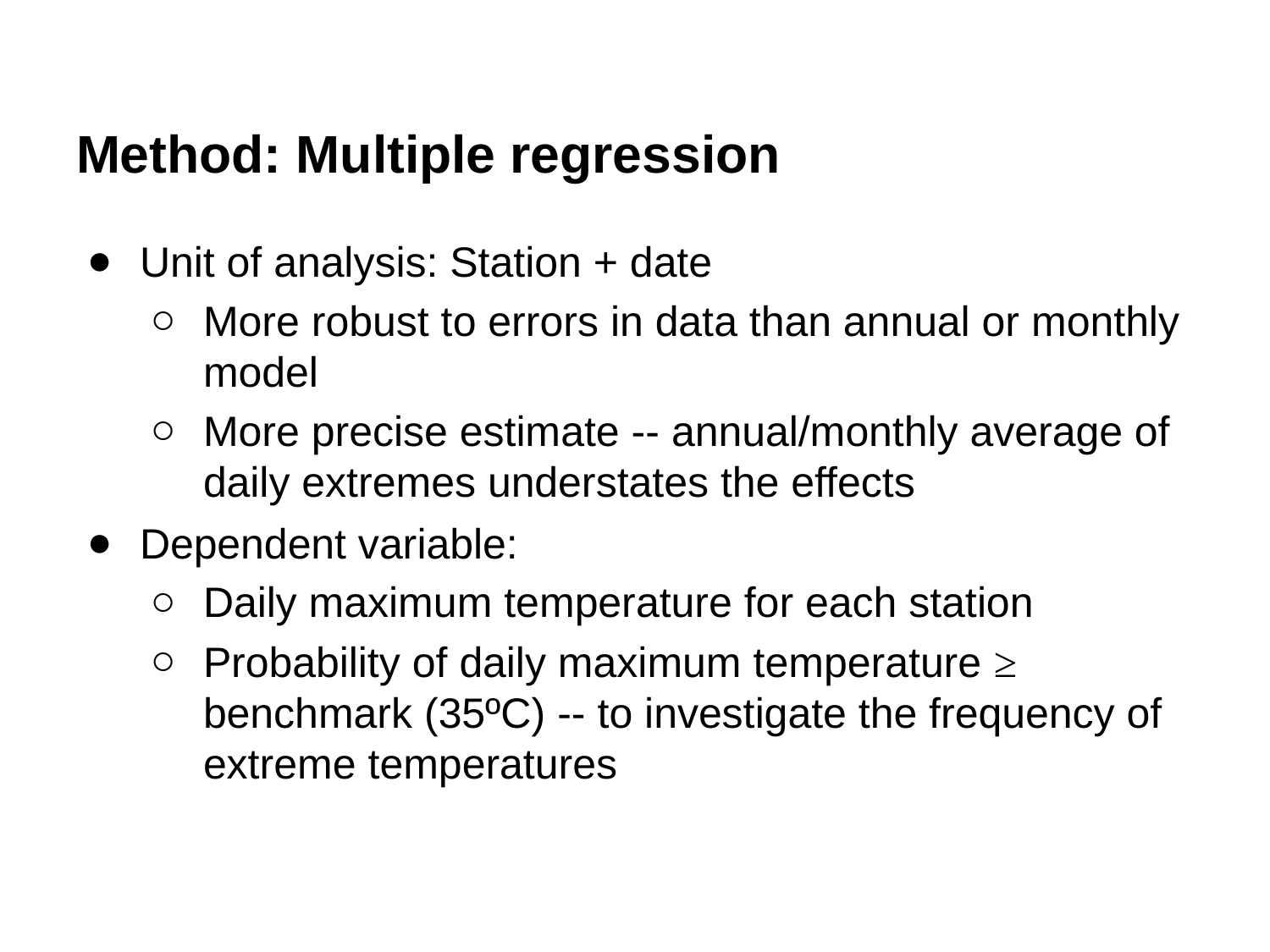

# Method: Multiple regression
Unit of analysis: Station + date
More robust to errors in data than annual or monthly model
More precise estimate -- annual/monthly average of daily extremes understates the effects
Dependent variable:
Daily maximum temperature for each station
Probability of daily maximum temperature ≥ benchmark (35ºC) -- to investigate the frequency of extreme temperatures